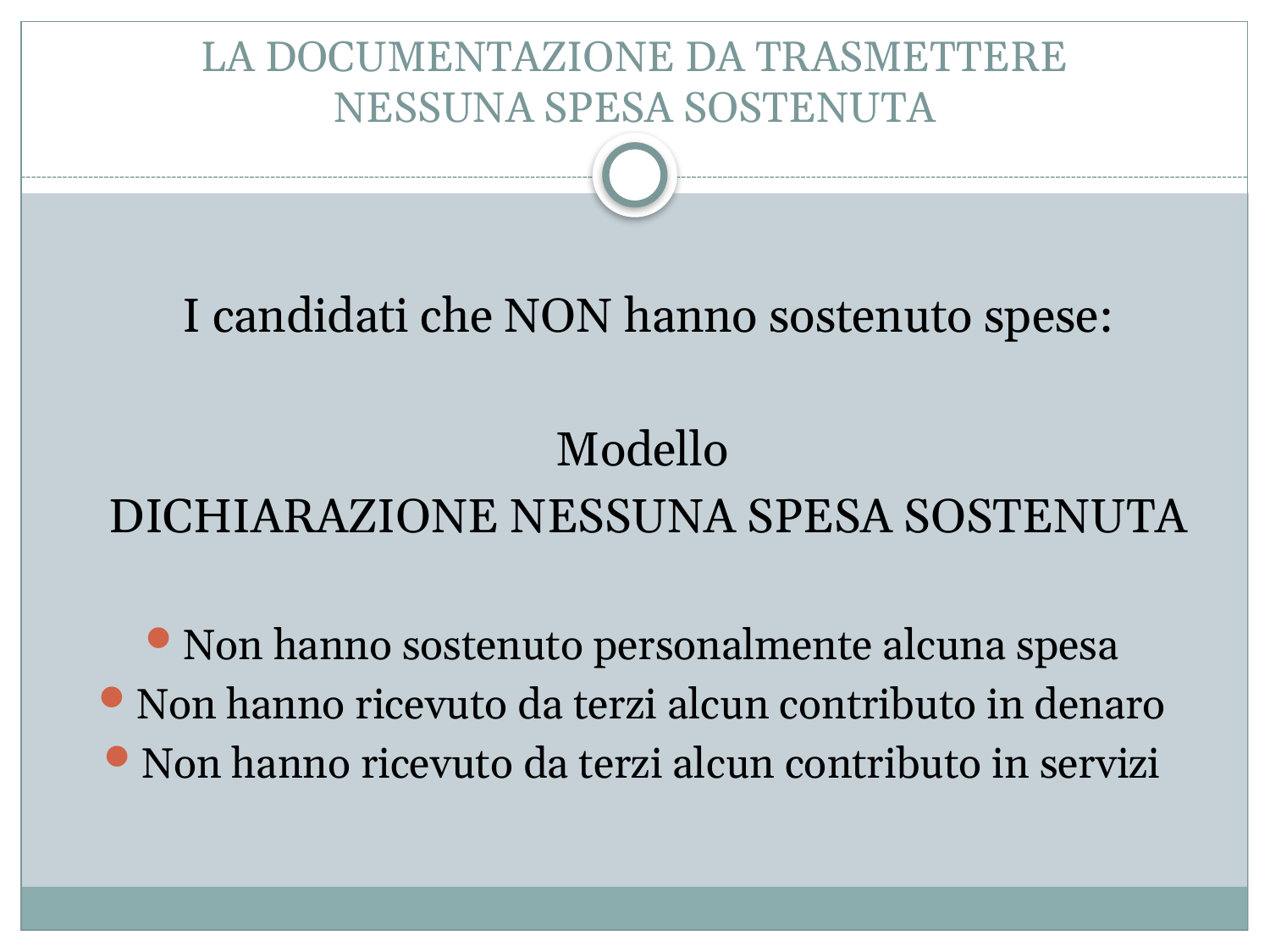

# LA DOCUMENTAZIONE DA TRASMETTERE NESSUNA SPESA SOSTENUTA

I candidati che NON hanno sostenuto spese:

Modello
DICHIARAZIONE NESSUNA SPESA SOSTENUTA

Non hanno sostenuto personalmente alcuna spesa
Non hanno ricevuto da terzi alcun contributo in denaro
Non hanno ricevuto da terzi alcun contributo in servizi